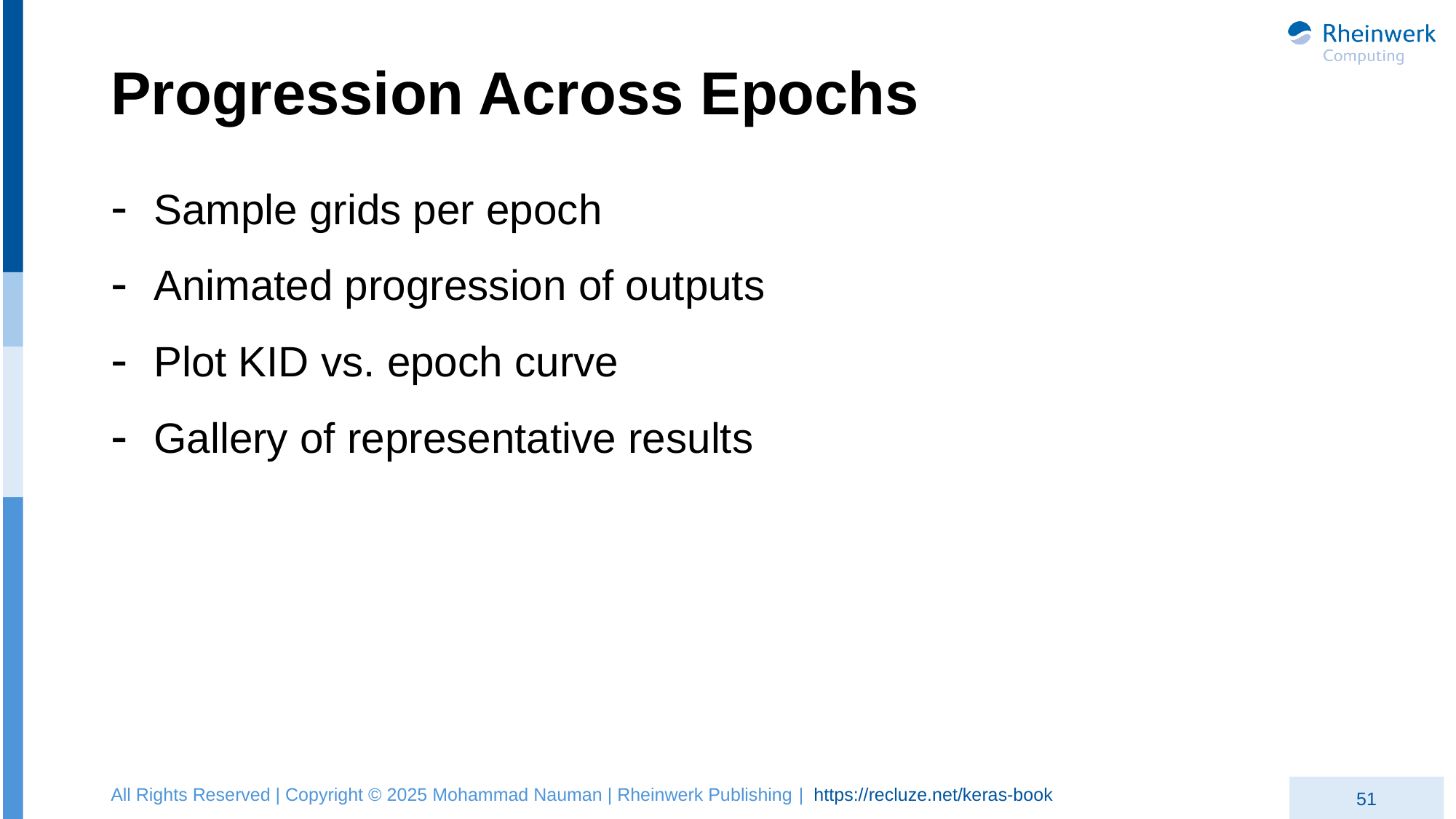

# Progression Across Epochs
Sample grids per epoch
Animated progression of outputs
Plot KID vs. epoch curve
Gallery of representative results